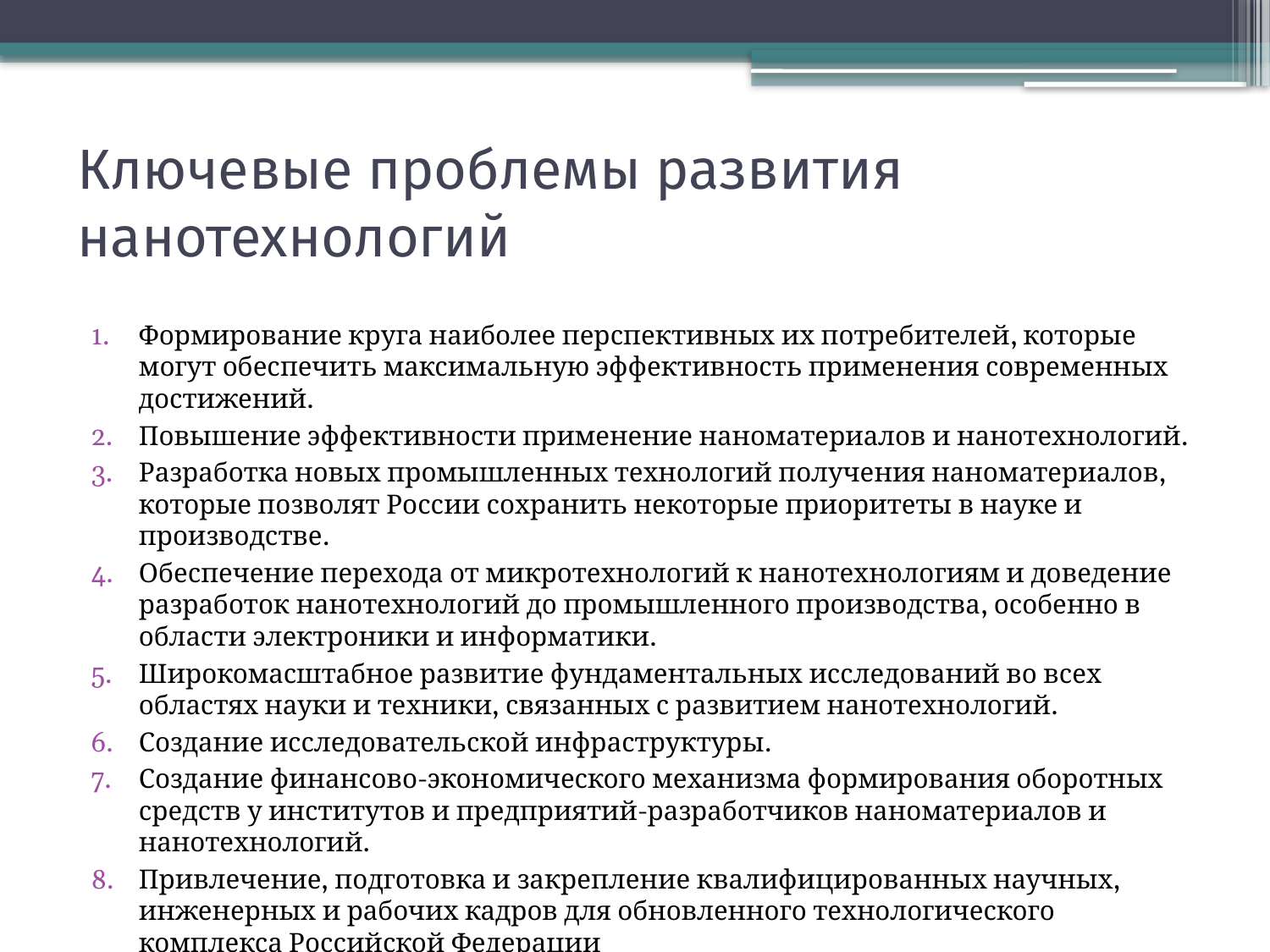

# Ключевые проблемы развития нанотехнологий
Формирование круга наиболее перспективных их потребителей, которые могут обеспечить максимальную эффективность применения современных достижений.
Повышение эффективности применение наноматериалов и нанотехнологий.
Разработка новых промышленных технологий получения наноматериалов, которые позволят России сохранить некоторые приоритеты в науке и производстве.
Обеспечение перехода от микротехнологий к нанотехнологиям и доведение разработок нанотехнологий до промышленного производства, особенно в области электроники и информатики.
Широкомасштабное развитие фундаментальных исследований во всех областях науки и техники, связанных с развитием нанотехнологий.
Создание исследовательской инфраструктуры.
Создание финансово-экономического механизма формирования оборотных средств у институтов и предприятий-разработчиков наноматериалов и нанотехнологий.
Привлечение, подготовка и закрепление квалифицированных научных, инженерных и рабочих кадров для обновленного технологического комплекса Российской Федерации